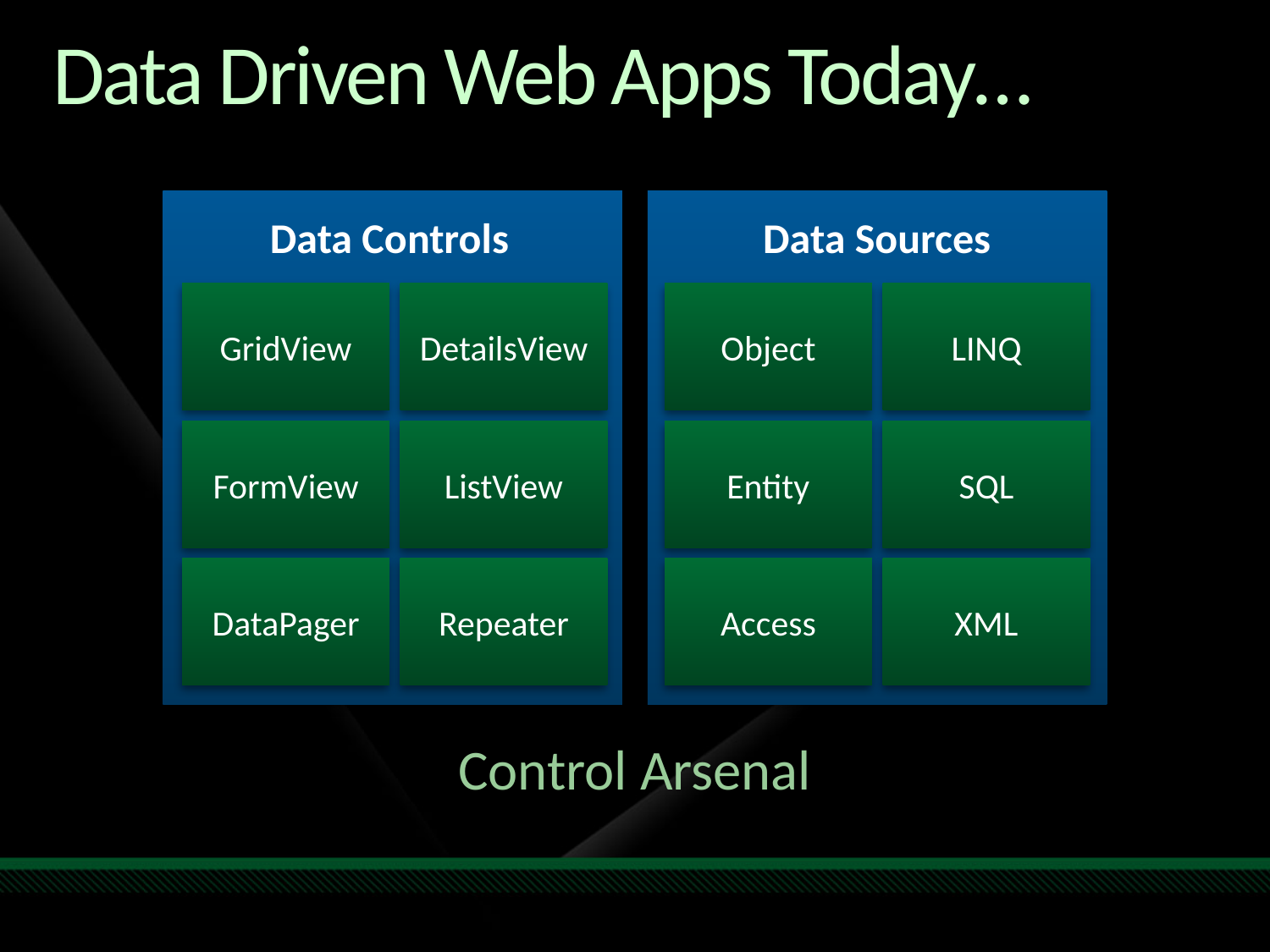

# Data Driven Web Apps Today…

Data Controls
Data Sources
GridView
DetailsView
Object
LINQ
FormView
ListView
Entity
SQL
DataPager
Repeater
Access
XML
Control Arsenal